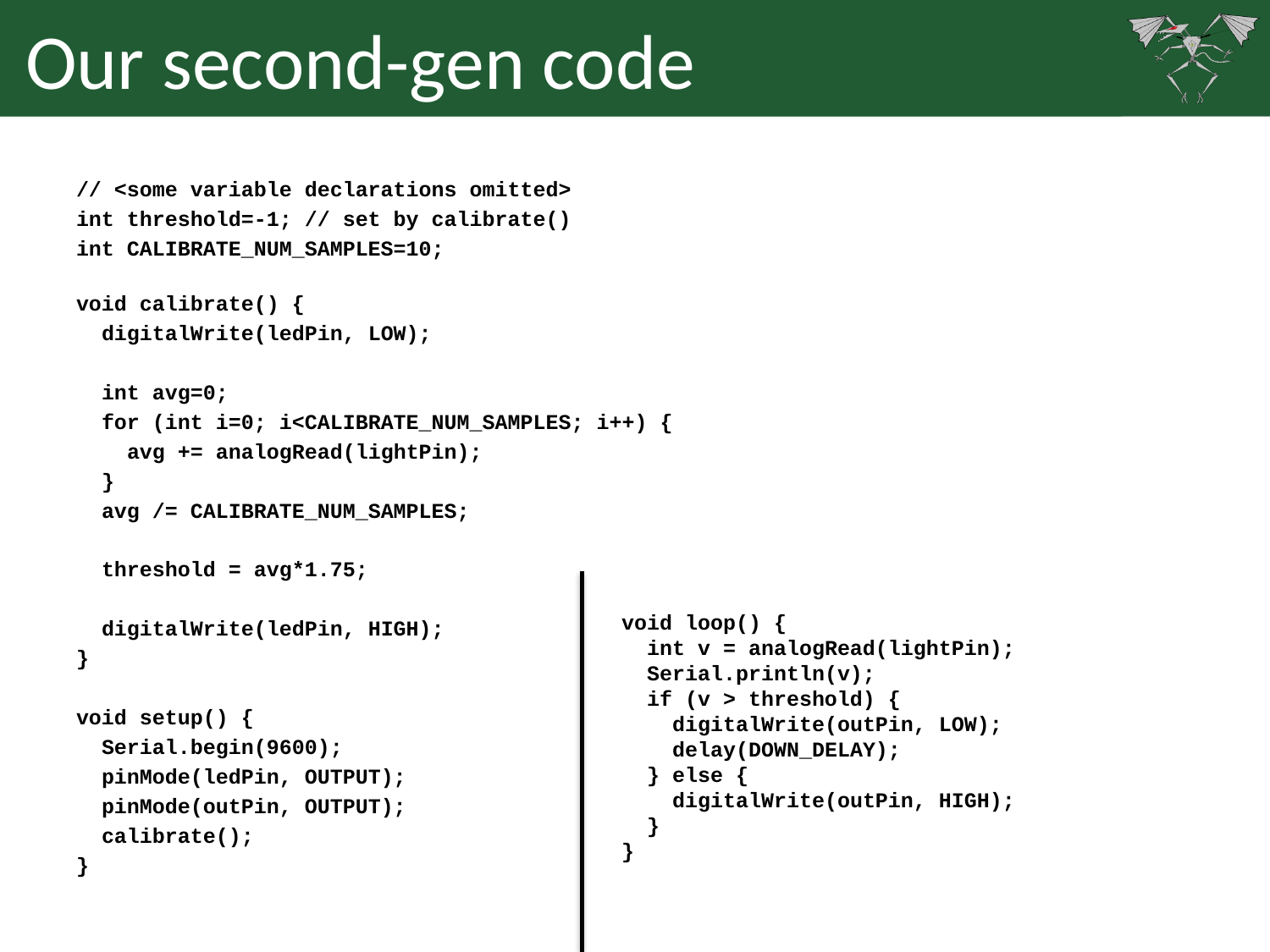

# Our second-gen code
// <some variable declarations omitted>
int threshold=-1; // set by calibrate()
int CALIBRATE_NUM_SAMPLES=10;
void calibrate() {
  digitalWrite(ledPin, LOW);

  int avg=0;
  for (int i=0; i<CALIBRATE_NUM_SAMPLES; i++) {
    avg += analogRead(lightPin);
  }
  avg /= CALIBRATE_NUM_SAMPLES;

  threshold = avg*1.75;

  digitalWrite(ledPin, HIGH);
}

void setup() {
  Serial.begin(9600);
  pinMode(ledPin, OUTPUT);
  pinMode(outPin, OUTPUT);
  calibrate();
}

void loop() {
  int v = analogRead(lightPin);
  Serial.println(v);
  if (v > threshold) {
    digitalWrite(outPin, LOW);
    delay(DOWN_DELAY);
  } else {
    digitalWrite(outPin, HIGH);
  }
}